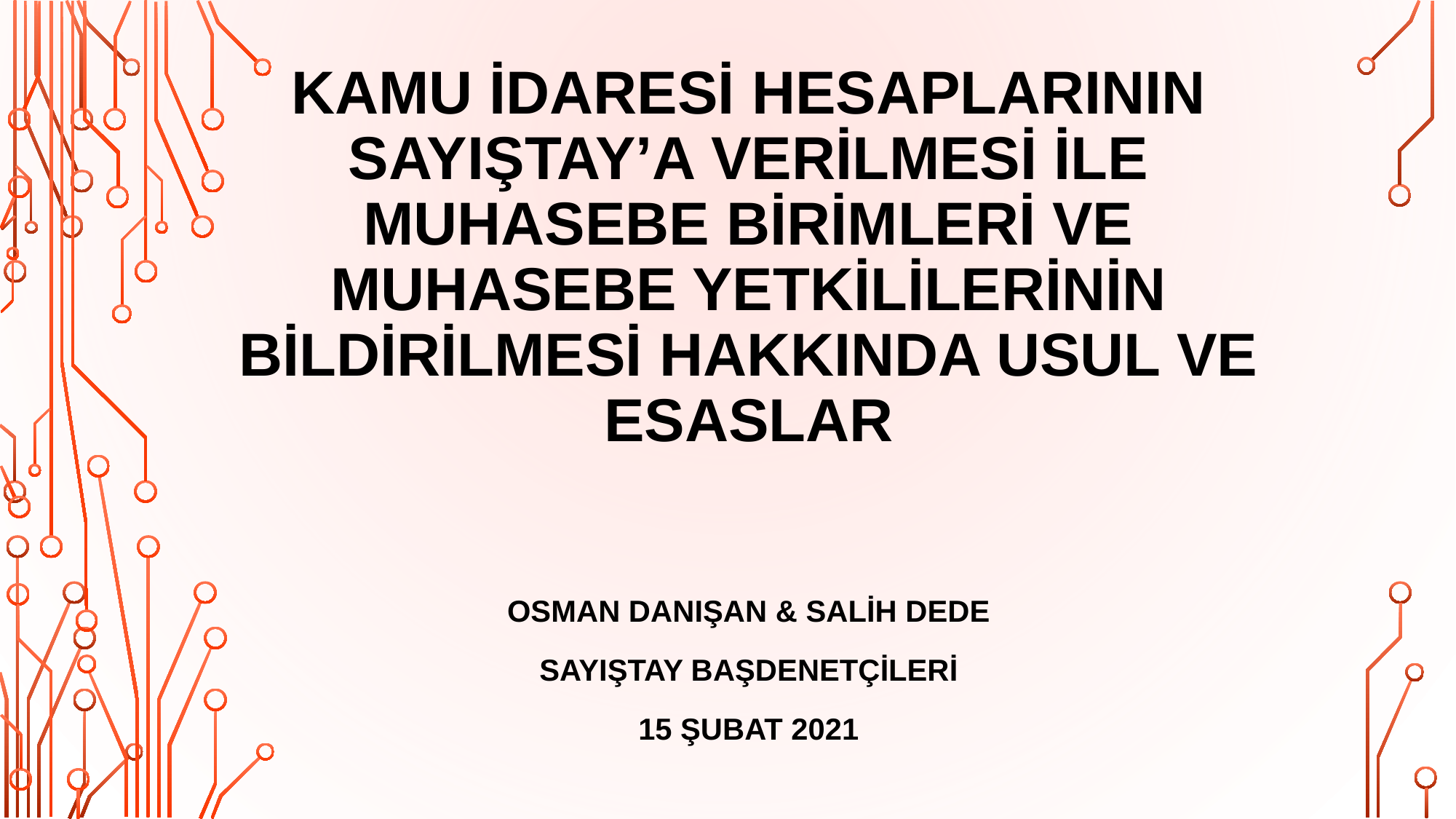

# Kamu idaresi hesaplarının sayıştay’a verilmesi ile muhasebe birimleri ve muhasebe yetkililerinin bildirilmesi hakkında usul ve esaslar
Osman danışan & SALİH DEDE
Sayıştay başdenetçiLERİ
15 ŞUBAT 2021